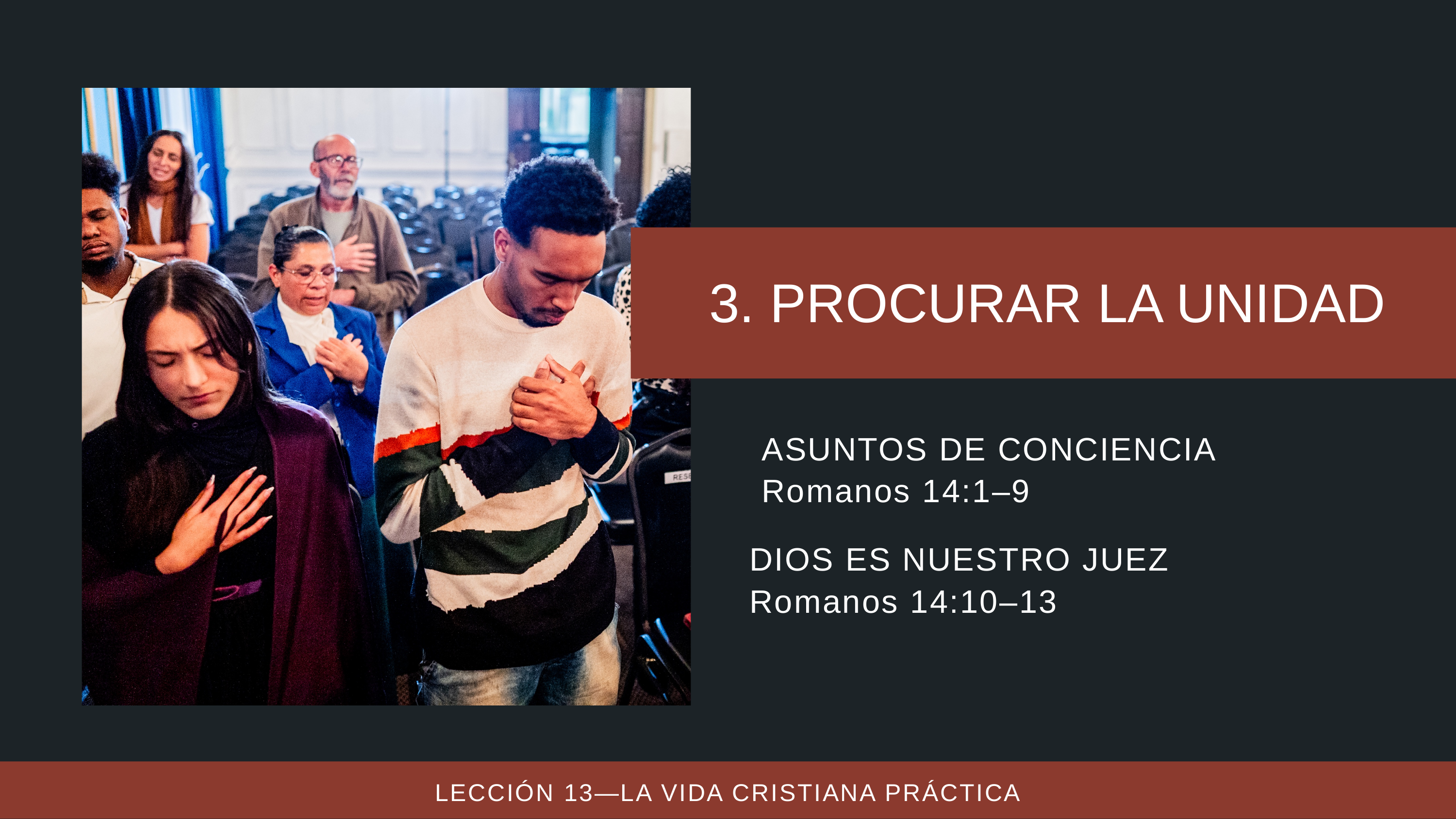

ASUNTOS DE CONCIENCIA
Romanos 14:1–9
DIOS ES NUESTRO JUEZ
Romanos 14:10–13